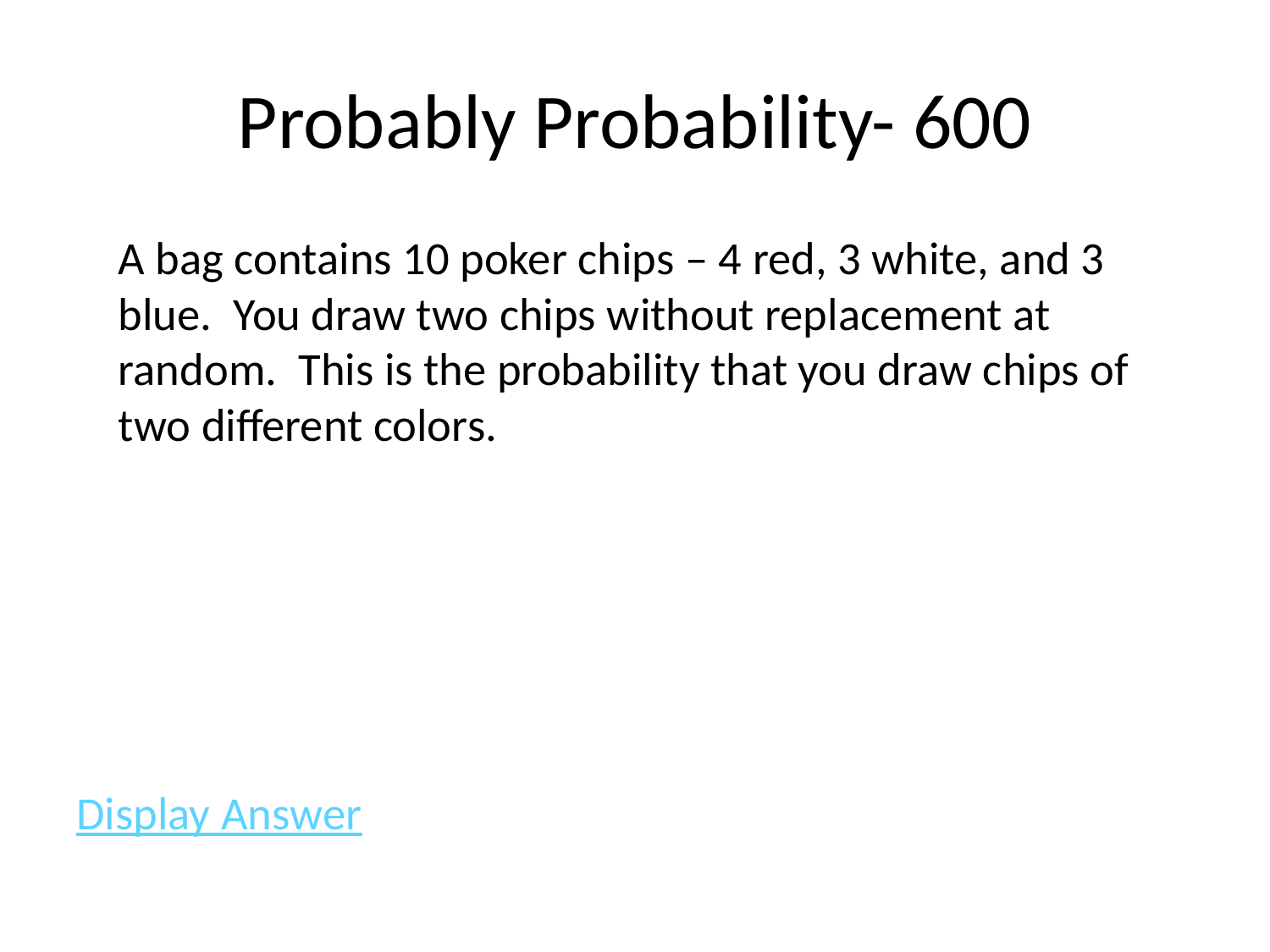

# Probably Probability- 600
  	A bag contains 10 poker chips – 4 red, 3 white, and 3 blue.  You draw two chips without replacement at random.  This is the probability that you draw chips of two different colors.

Display Answer